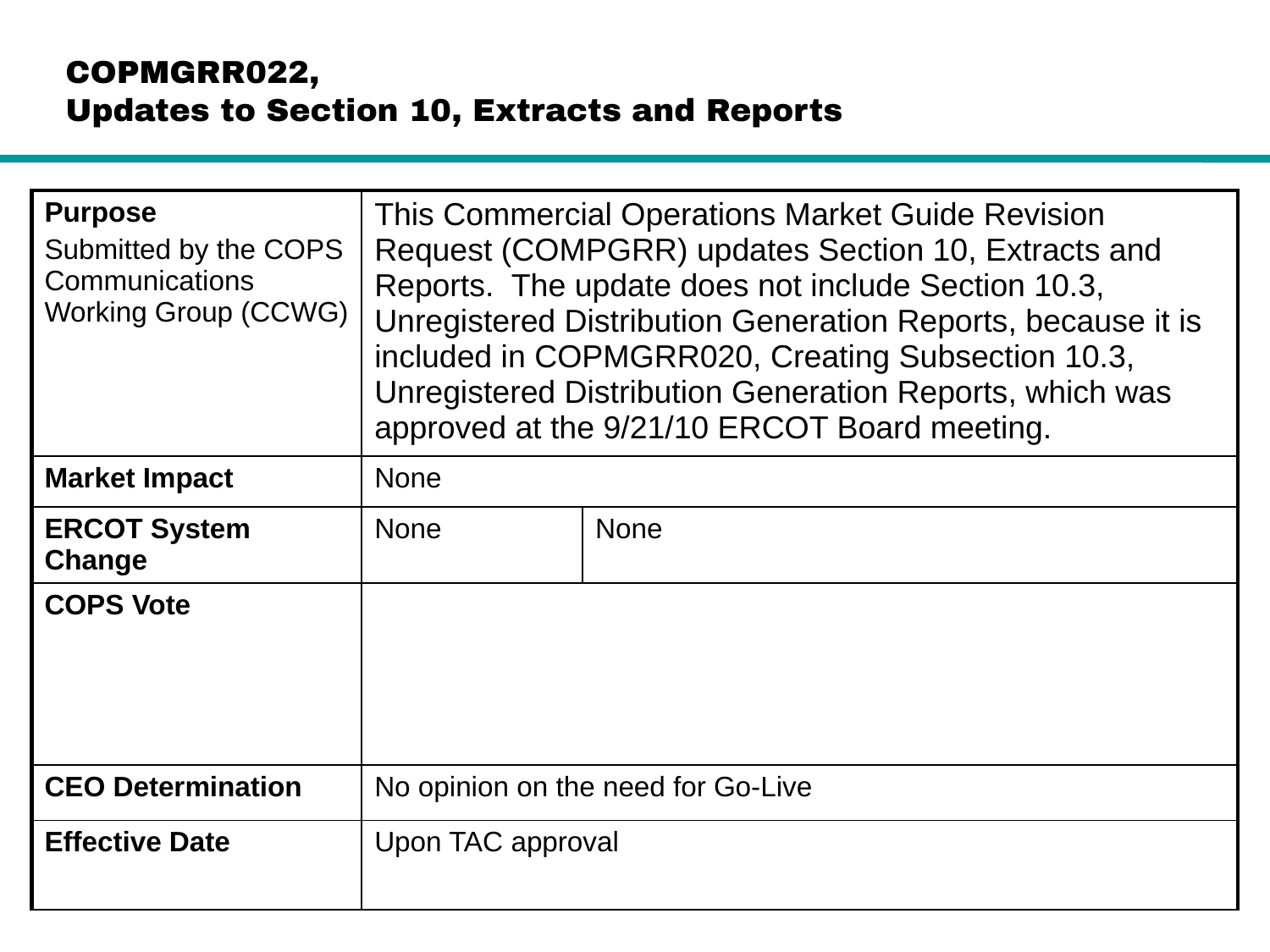

COPMGRR022,
Updates to Section 10, Extracts and Reports
| Purpose Submitted by the COPS Communications Working Group (CCWG) | This Commercial Operations Market Guide Revision Request (COMPGRR) updates Section 10, Extracts and Reports. The update does not include Section 10.3, Unregistered Distribution Generation Reports, because it is included in COPMGRR020, Creating Subsection 10.3, Unregistered Distribution Generation Reports, which was approved at the 9/21/10 ERCOT Board meeting. |  |
| --- | --- | --- |
| Market Impact | None |  |
| ERCOT System Change | None | None |
| COPS Vote |  |  |
| CEO Determination | No opinion on the need for Go-Live |  |
| Effective Date | Upon TAC approval |  |